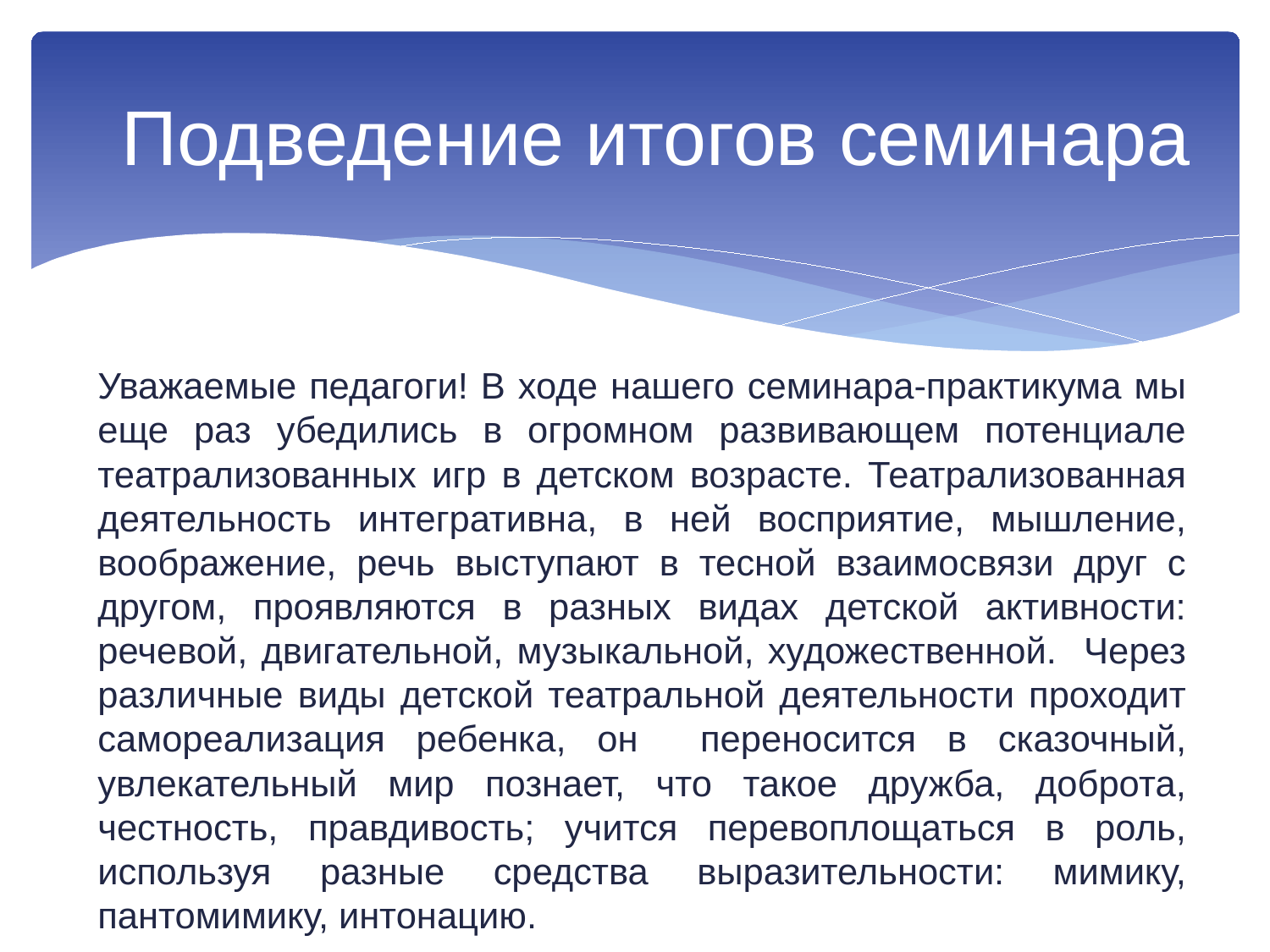

# Подведение итогов семинара
Уважаемые педагоги! В ходе нашего семинара-практикума мы еще раз убедились в огромном развивающем потенциале театрализованных игр в детском возрасте. Театрализованная деятельность интегративна, в ней восприятие, мышление, воображение, речь выступают в тесной взаимосвязи друг с другом, проявляются в разных видах детской активности: речевой, двигательной, музыкальной, художественной.  Через различные виды детской театральной деятельности проходит самореализация ребенка, он  переносится в сказочный, увлекательный мир познает, что такое дружба, доброта, честность, правдивость; учится перевоплощаться в роль, используя разные средства выразительности: мимику, пантомимику, интонацию.